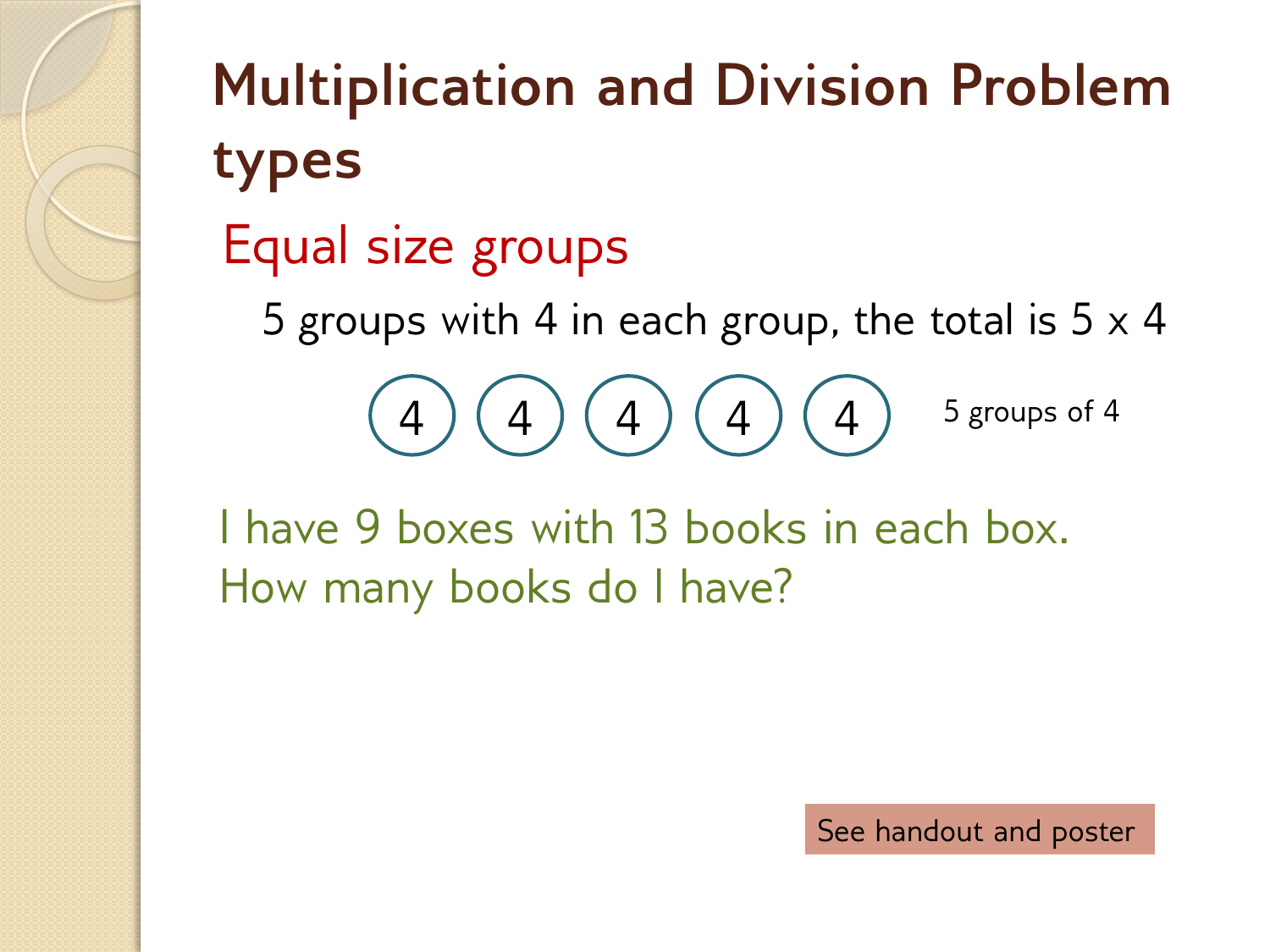

# Multiplication and Division Problem types
Equal size groups
	5 groups with 4 in each group, the total is 5 x 4

I have 9 boxes with 13 books in each box.
How many books do I have?
4
4
4
4
4
5 groups of 4
See handout and poster